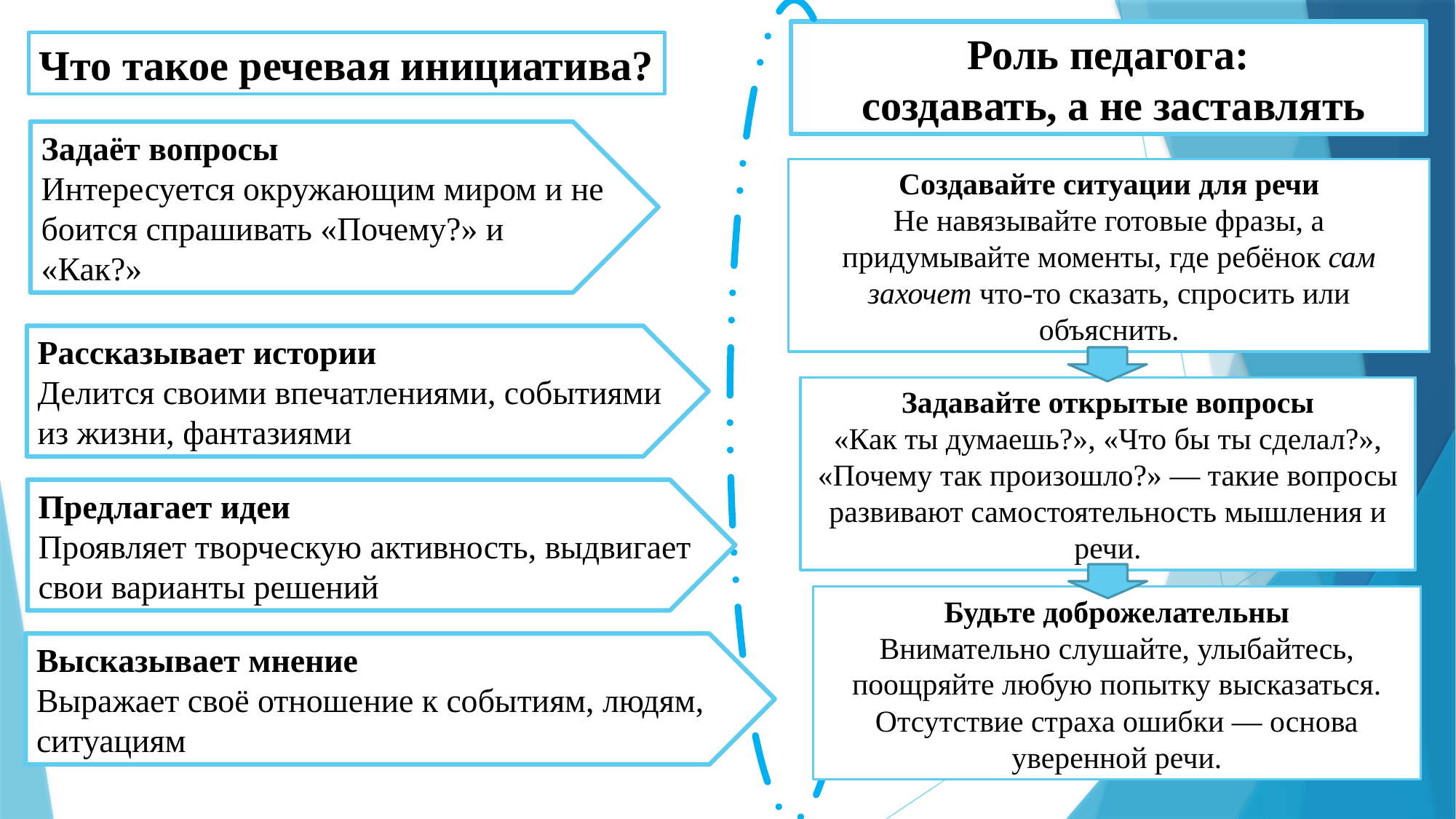

Роль педагога:
 создавать, а не заставлять
Что такое речевая инициатива?
Задаёт вопросы
Интересуется окружающим миром и не боится спрашивать «Почему?» и «Как?»
Создавайте ситуации для речи
Не навязывайте готовые фразы, а придумывайте моменты, где ребёнок сам захочет что-то сказать, спросить или объяснить.
Рассказывает истории
Делится своими впечатлениями, событиями из жизни, фантазиями

Задавайте открытые вопросы
«Как ты думаешь?», «Что бы ты сделал?», «Почему так произошло?» — такие вопросы развивают самостоятельность мышления и речи.
Предлагает идеи
Проявляет творческую активность, выдвигает свои варианты решений

Будьте доброжелательны
Внимательно слушайте, улыбайтесь, поощряйте любую попытку высказаться. Отсутствие страха ошибки — основа уверенной речи.
Высказывает мнение
Выражает своё отношение к событиям, людям, ситуациям